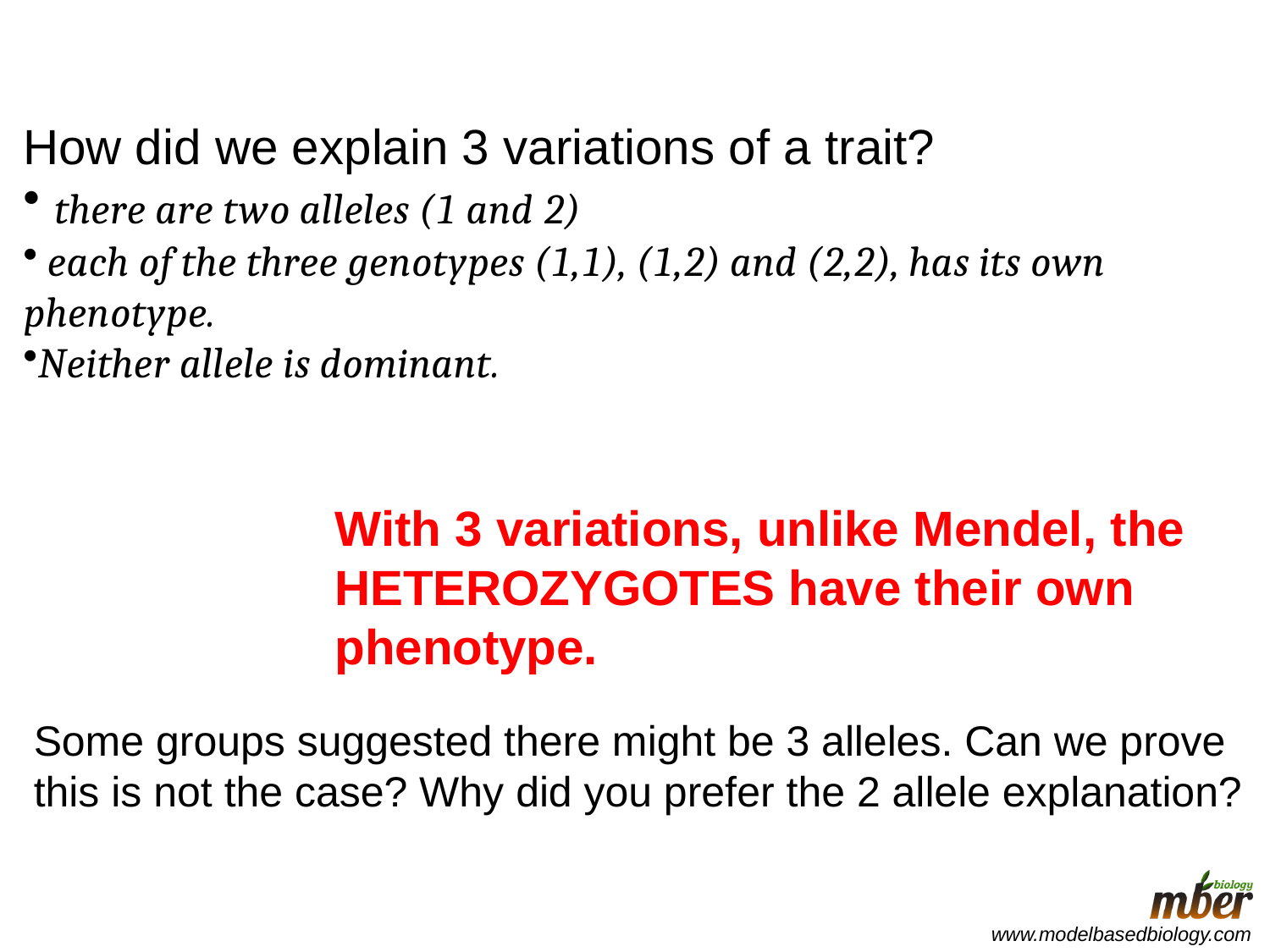

How did we explain 3 variations of a trait?
 there are two alleles (1 and 2)
 each of the three genotypes (1,1), (1,2) and (2,2), has its own phenotype.
Neither allele is dominant.
With 3 variations, unlike Mendel, the HETEROZYGOTES have their own phenotype.
Some groups suggested there might be 3 alleles. Can we prove this is not the case? Why did you prefer the 2 allele explanation?